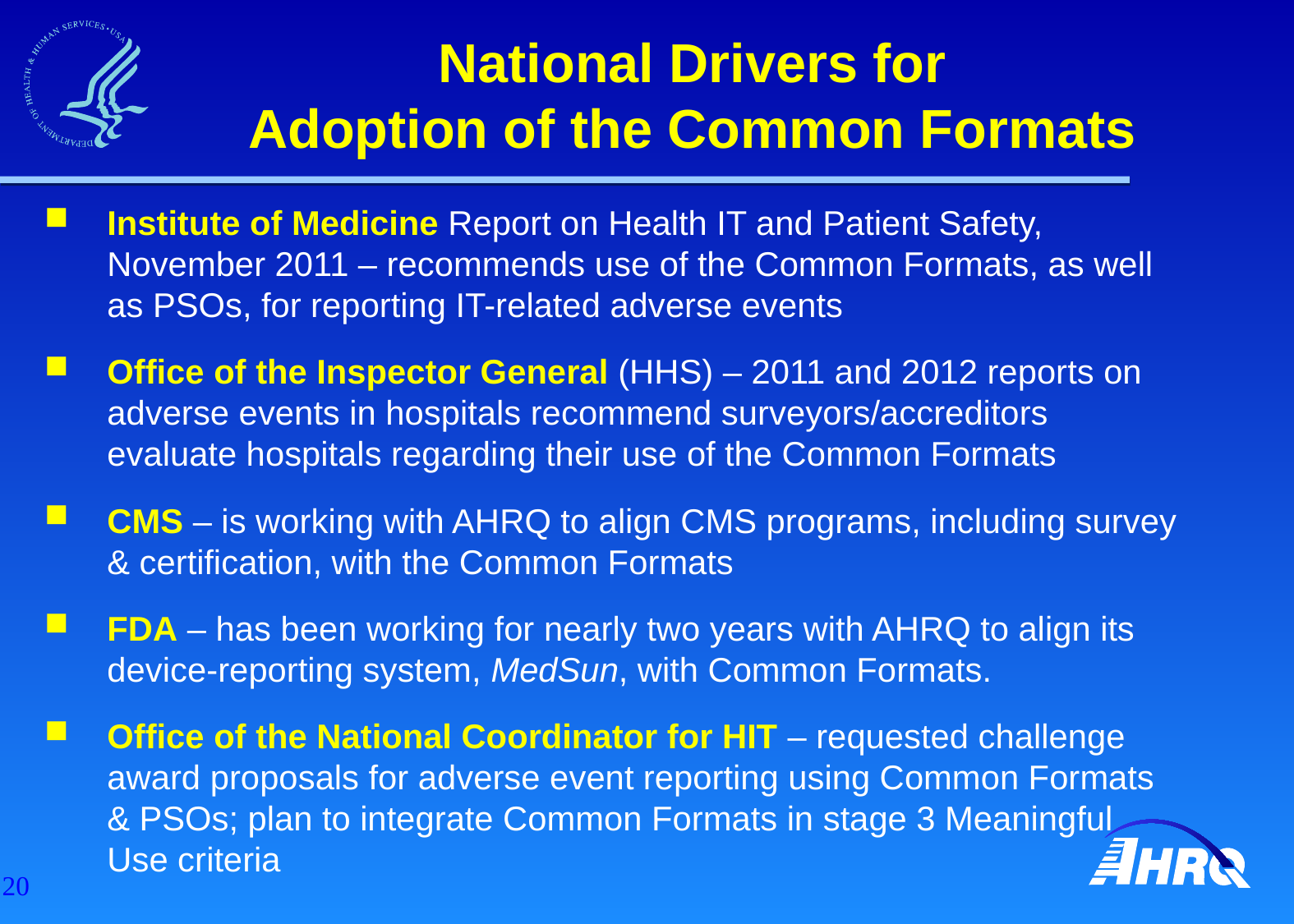

# National Drivers for Adoption of the Common Formats
Institute of Medicine Report on Health IT and Patient Safety, November 2011 – recommends use of the Common Formats, as well as PSOs, for reporting IT-related adverse events
Office of the Inspector General (HHS) – 2011 and 2012 reports on adverse events in hospitals recommend surveyors/accreditors evaluate hospitals regarding their use of the Common Formats
CMS – is working with AHRQ to align CMS programs, including survey & certification, with the Common Formats
FDA – has been working for nearly two years with AHRQ to align its device-reporting system, MedSun, with Common Formats.
Office of the National Coordinator for HIT – requested challenge award proposals for adverse event reporting using Common Formats & PSOs; plan to integrate Common Formats in stage 3 Meaningful Use criteria